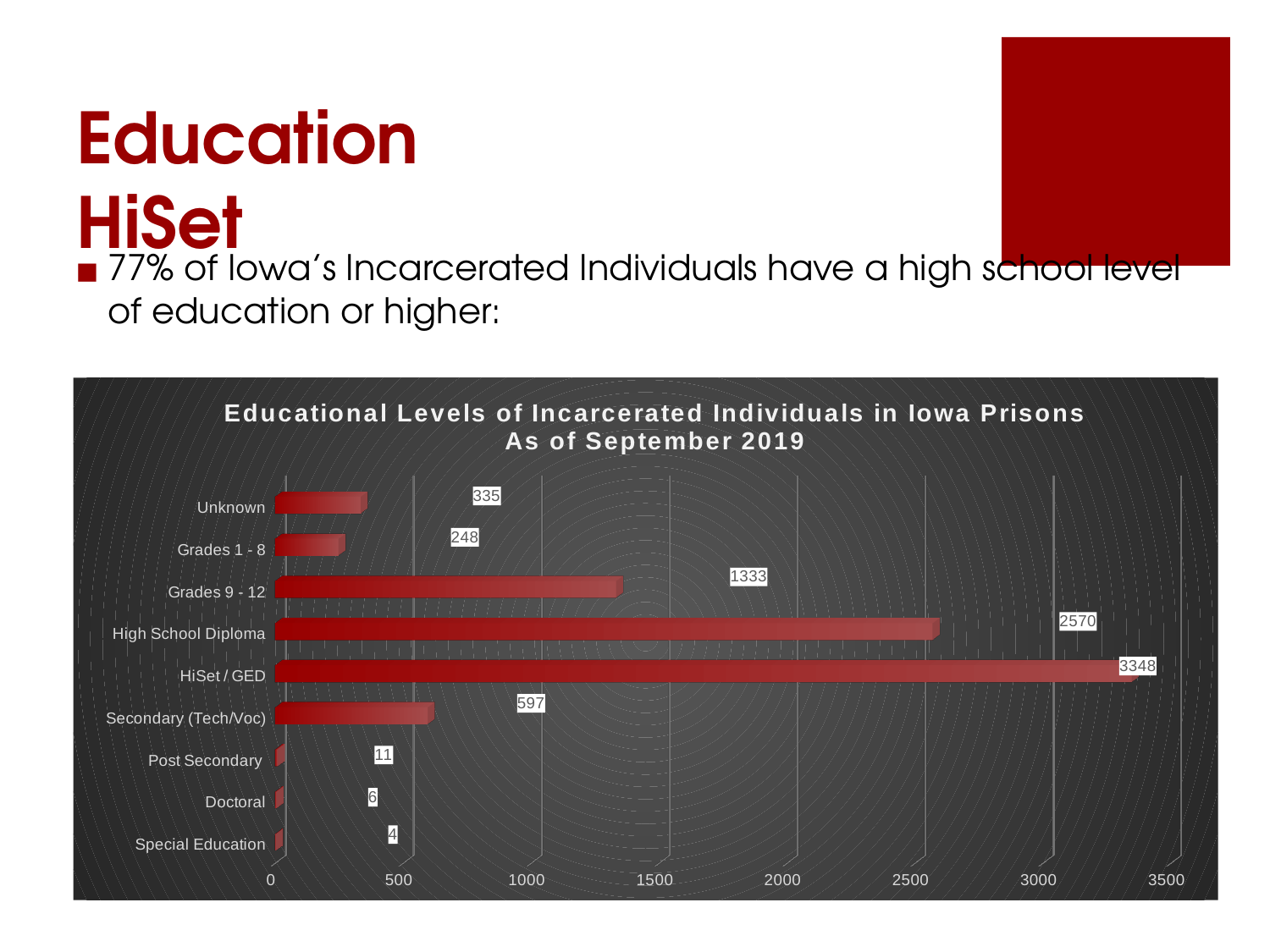

# Education HiSet
77% of Iowa’s Incarcerated Individuals have a high school level of education or higher:

[unsupported chart]